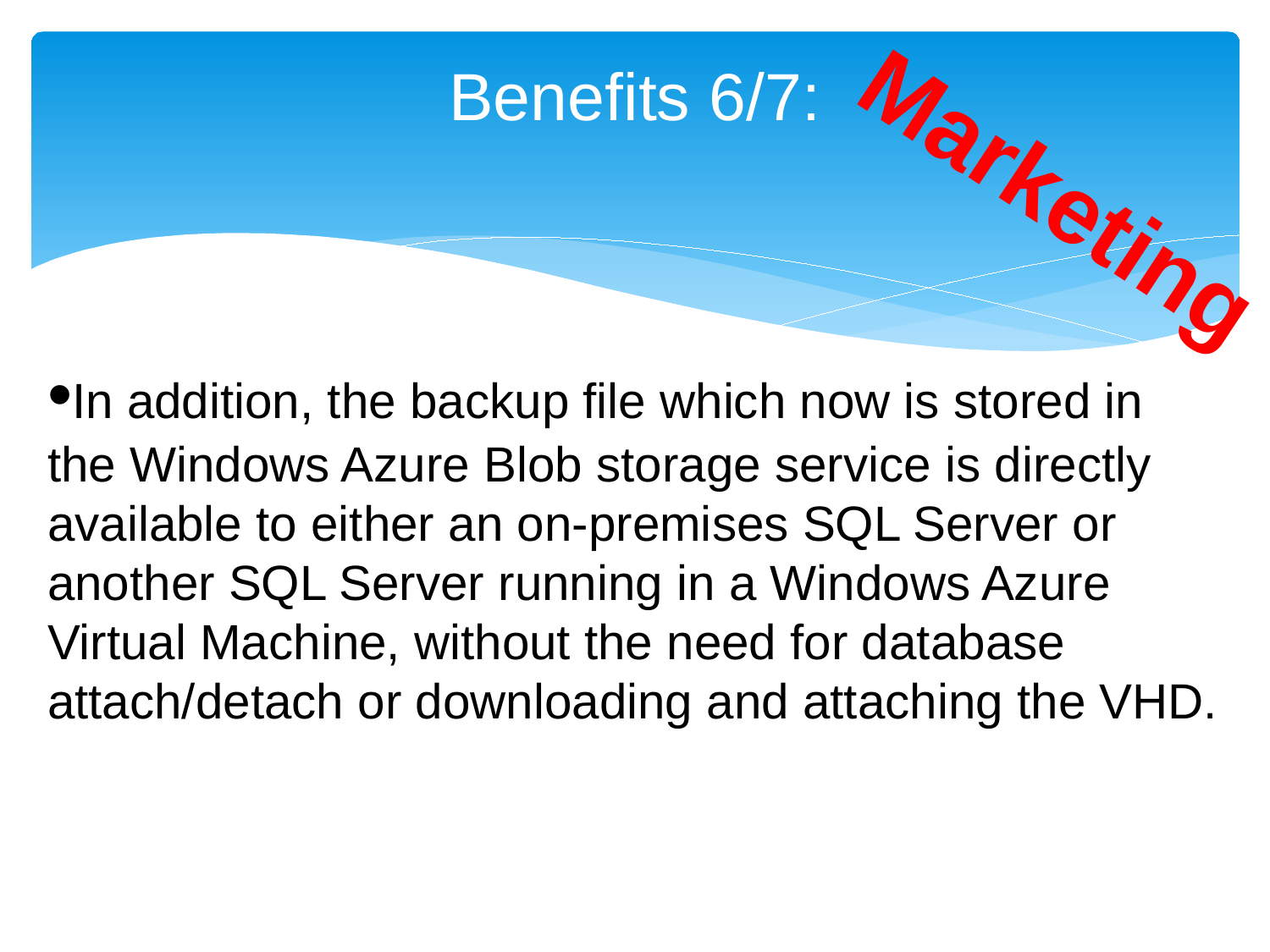

# Benefits 6/7:
Marketing
•In addition, the backup file which now is stored in the Windows Azure Blob storage service is directly available to either an on-premises SQL Server or another SQL Server running in a Windows Azure Virtual Machine, without the need for database attach/detach or downloading and attaching the VHD.